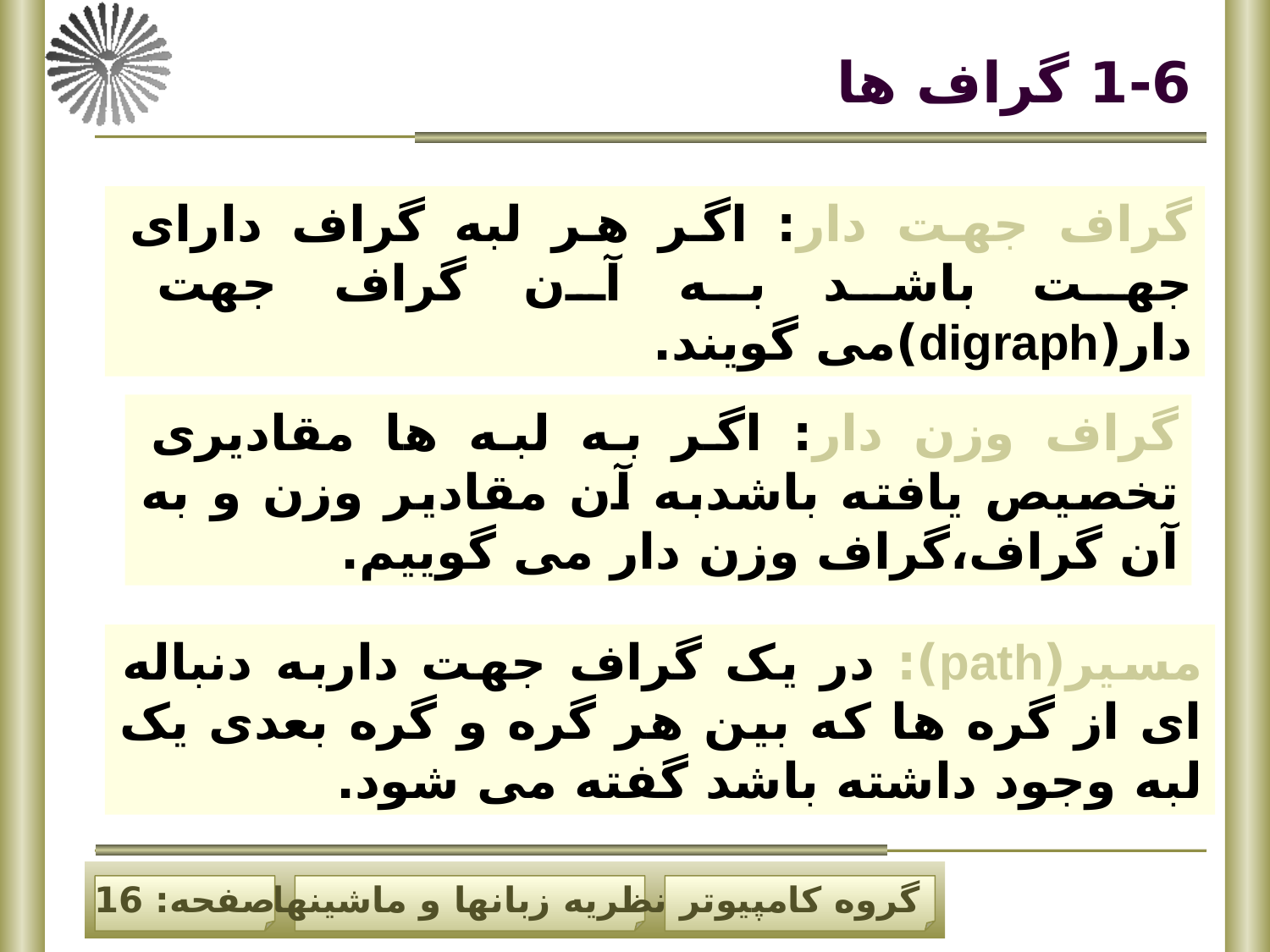

# 1-6 گراف ها
گراف جهت دار: اگر هر لبه گراف دارای جهت باشد به آن گراف جهت دار(digraph)می گویند.
گراف وزن دار: اگر به لبه ها مقادیری تخصیص یافته باشدبه آن مقادیر وزن و به آن گراف،گراف وزن دار می گوییم.
مسیر(path): در یک گراف جهت داربه دنباله ای از گره ها که بین هر گره و گره بعدی یک لبه وجود داشته باشد گفته می شود.